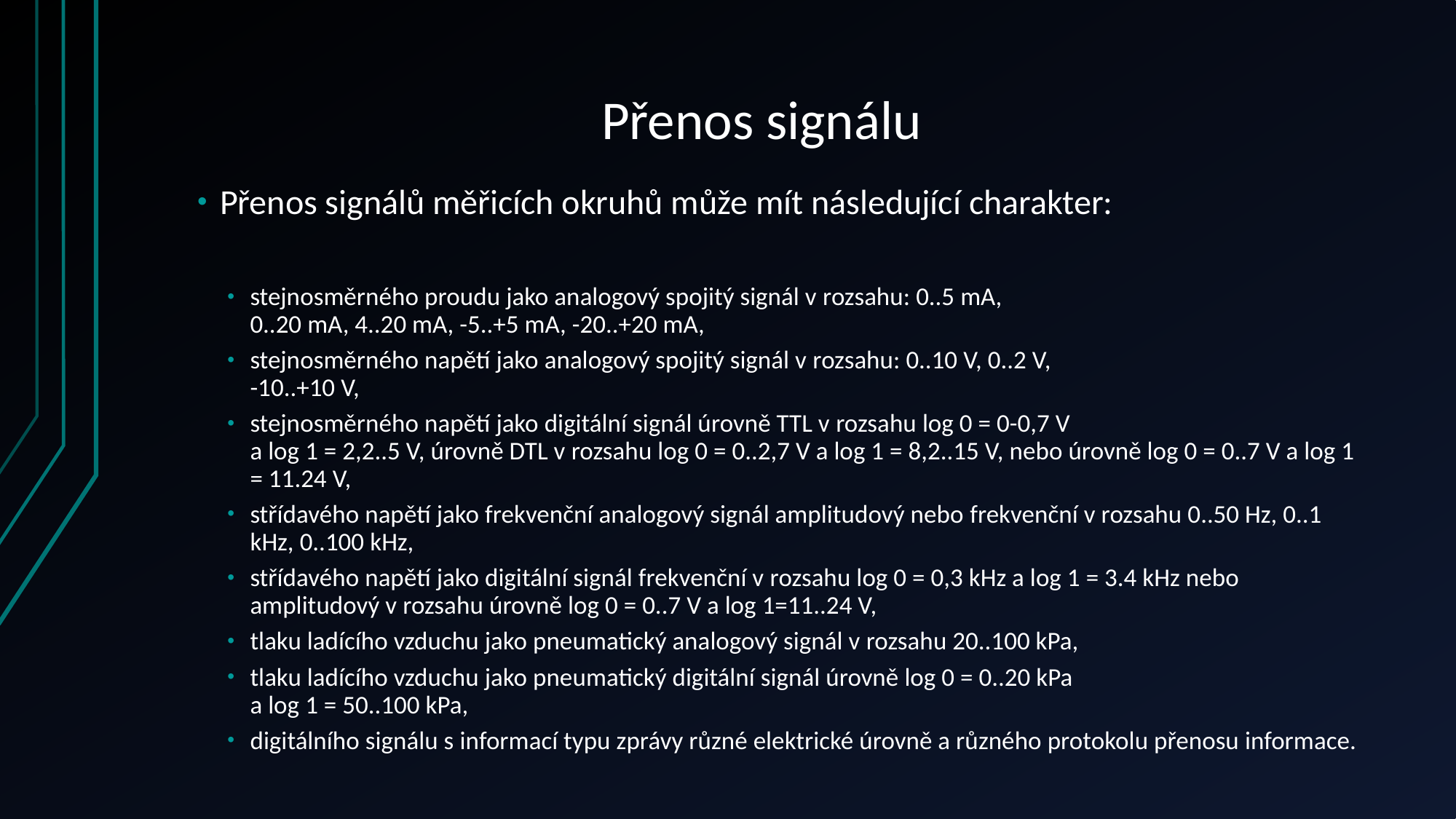

# Přenos signálu
Přenos signálů měřicích okruhů může mít následující charakter:

stejnosměrného proudu jako analogový spojitý signál v rozsahu: 0..5 mA,
0..20 mA, 4..20 mA, -5..+5 mA, -20..+20 mA,
stejnosměrného napětí jako analogový spojitý signál v rozsahu: 0..10 V, 0..2 V,
-10..+10 V,
stejnosměrného napětí jako digitální signál úrovně TTL v rozsahu log 0 = 0-0,7 V
a log 1 = 2,2..5 V, úrovně DTL v rozsahu log 0 = 0..2,7 V a log 1 = 8,2..15 V, nebo úrovně log 0 = 0..7 V a log 1 = 11.24 V,
střídavého napětí jako frekvenční analogový signál amplitudový nebo frekvenční v rozsahu 0..50 Hz, 0..1 kHz, 0..100 kHz,
střídavého napětí jako digitální signál frekvenční v rozsahu log 0 = 0,3 kHz a log 1 = 3.4 kHz nebo amplitudový v rozsahu úrovně log 0 = 0..7 V a log 1=11..24 V,
tlaku ladícího vzduchu jako pneumatický analogový signál v rozsahu 20..100 kPa,
tlaku ladícího vzduchu jako pneumatický digitální signál úrovně log 0 = 0..20 kPa
a log 1 = 50..100 kPa,
digitálního signálu s informací typu zprávy různé elektrické úrovně a různého protokolu přenosu informace.